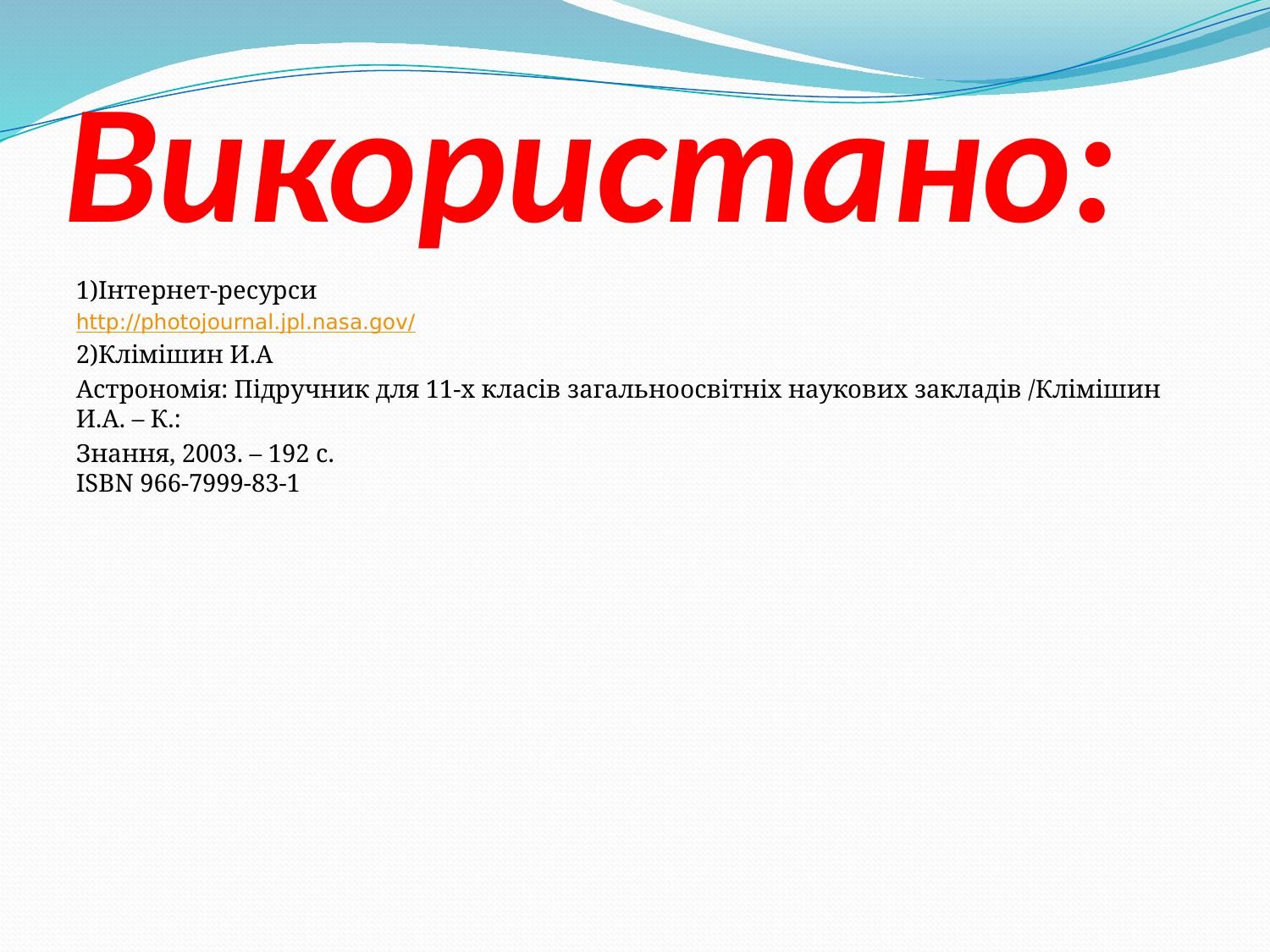

# Використано:
1)Інтернет-ресурси
http://photojournal.jpl.nasa.gov/
2)Клімішин И.А
Астрономія: Підручник для 11-х класів загальноосвітніх наукових закладів /Клімішин И.А. – К.:
Знання, 2003. – 192 с.
ISBN 966-7999-83-1